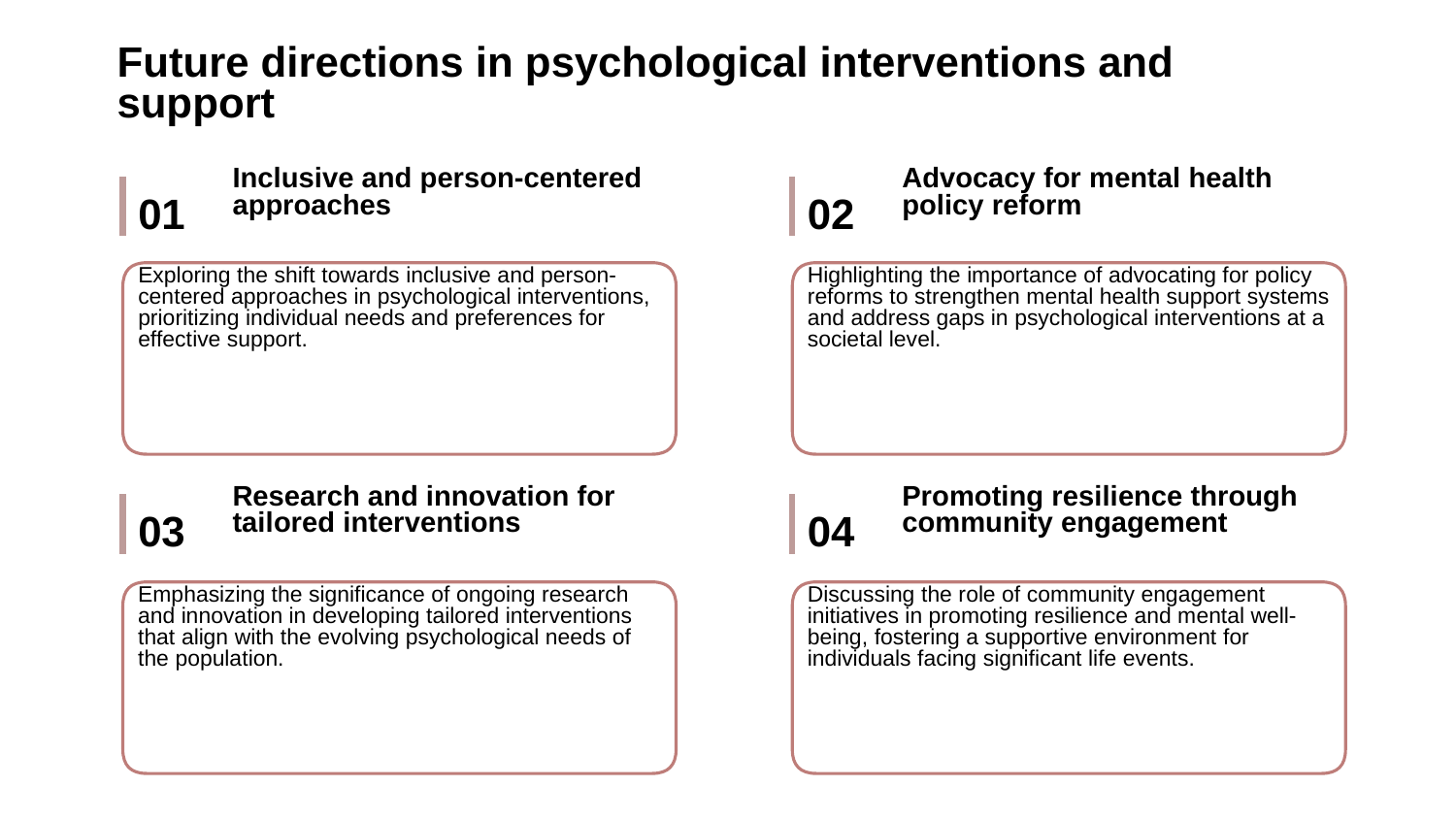

Future directions in psychological interventions and support
Inclusive and person-centered approaches
Advocacy for mental health policy reform
01
02

Exploring the shift towards inclusive and person-centered approaches in psychological interventions, prioritizing individual needs and preferences for effective support.
Highlighting the importance of advocating for policy reforms to strengthen mental health support systems and address gaps in psychological interventions at a societal level.

Research and innovation for tailored interventions
Promoting resilience through community engagement
03
04

Discussing the role of community engagement initiatives in promoting resilience and mental well-being, fostering a supportive environment for individuals facing significant life events.
Emphasizing the significance of ongoing research and innovation in developing tailored interventions that align with the evolving psychological needs of the population.